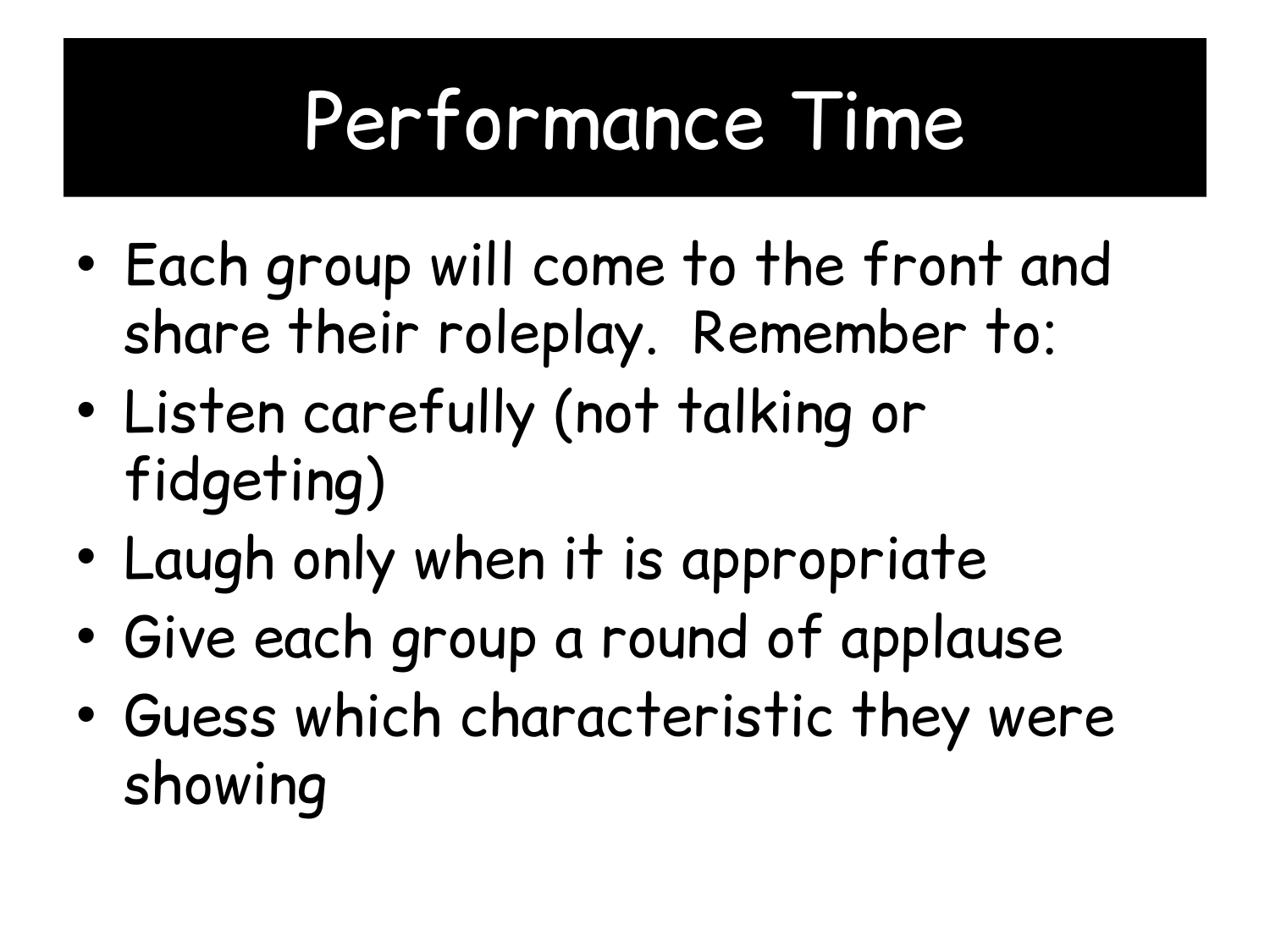

# Performance Time
Each group will come to the front and share their roleplay.  Remember to:
Listen carefully (not talking or fidgeting)
Laugh only when it is appropriate
Give each group a round of applause
Guess which characteristic they were showing